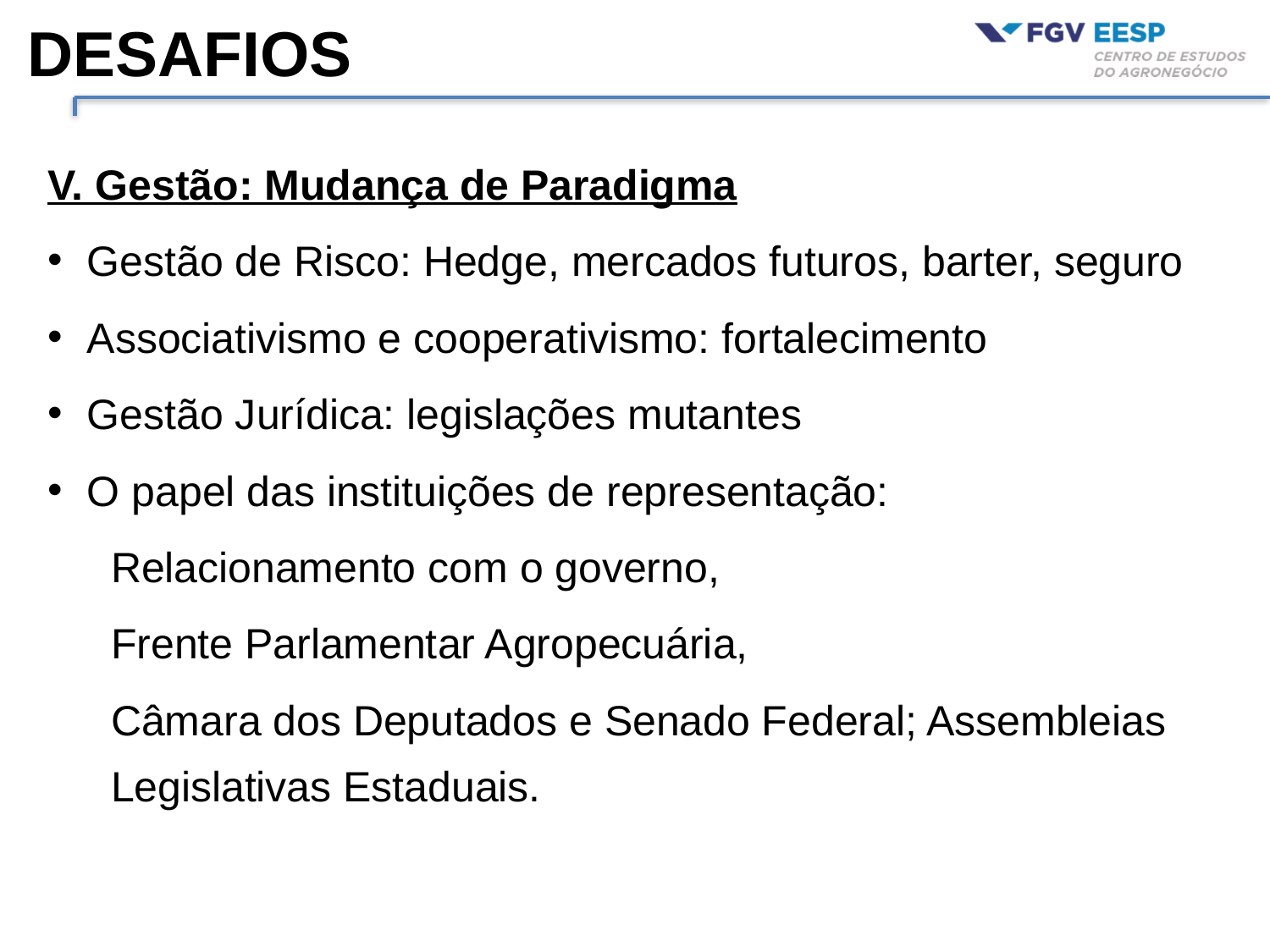

Desafios
V. Gestão: Mudança de Paradigma
Gestão de Risco: Hedge, mercados futuros, barter, seguro
Associativismo e cooperativismo: fortalecimento
Gestão Jurídica: legislações mutantes
O papel das instituições de representação:
Relacionamento com o governo,
Frente Parlamentar Agropecuária,
Câmara dos Deputados e Senado Federal; Assembleias Legislativas Estaduais.